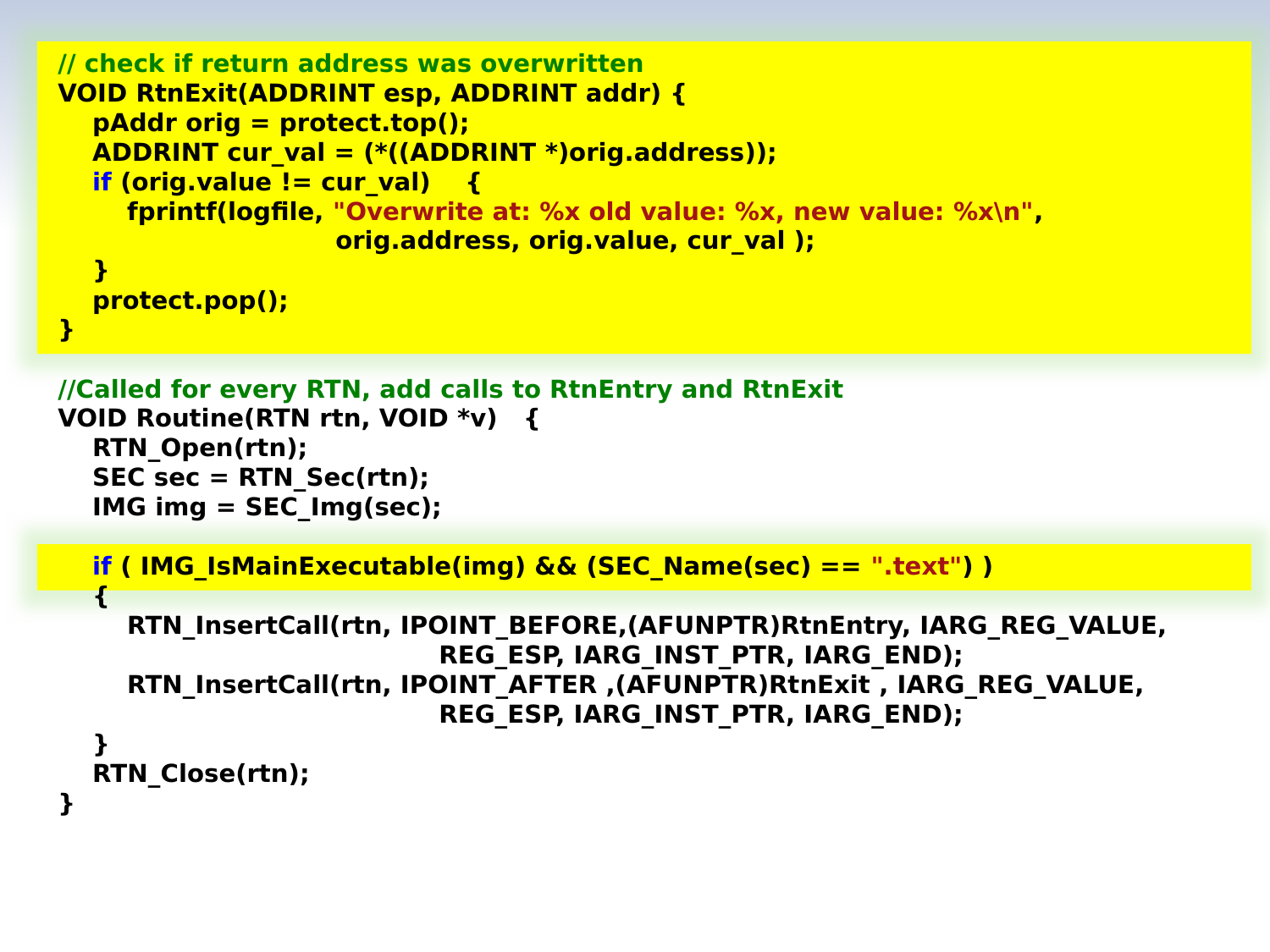

// check if return address was overwritten
VOID RtnExit(ADDRINT esp, ADDRINT addr) {
    pAddr orig = protect.top();
    ADDRINT cur_val = (*((ADDRINT *)orig.address));
    if (orig.value != cur_val)    {
        fprintf(logfile, "Overwrite at: %x old value: %x, new value: %x\n",
                                orig.address, orig.value, cur_val );
    }
    protect.pop();
}

//Called for every RTN, add calls to RtnEntry and RtnExit
VOID Routine(RTN rtn, VOID *v)   {
    RTN_Open(rtn);
    SEC sec = RTN_Sec(rtn);
    IMG img = SEC_Img(sec);

    if ( IMG_IsMainExecutable(img) && (SEC_Name(sec) == ".text") )
    {
        RTN_InsertCall(rtn, IPOINT_BEFORE,(AFUNPTR)RtnEntry, IARG_REG_VALUE,
			REG_ESP, IARG_INST_PTR, IARG_END);
        RTN_InsertCall(rtn, IPOINT_AFTER ,(AFUNPTR)RtnExit , IARG_REG_VALUE,
			REG_ESP, IARG_INST_PTR, IARG_END);
    }
    RTN_Close(rtn);
}